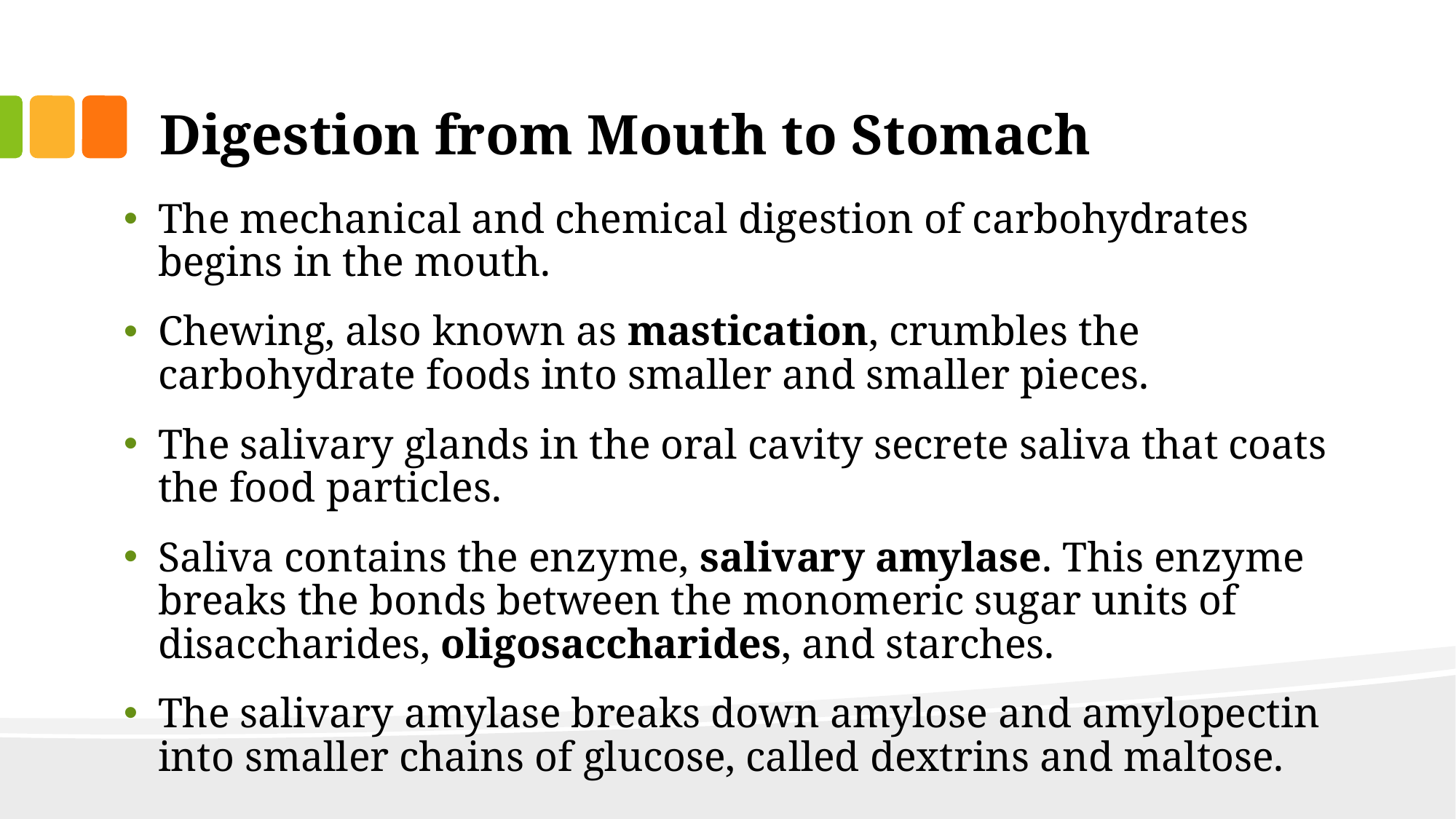

# Digestion from Mouth to Stomach
The mechanical and chemical digestion of carbohydrates begins in the mouth.
Chewing, also known as mastication, crumbles the carbohydrate foods into smaller and smaller pieces.
The salivary glands in the oral cavity secrete saliva that coats the food particles.
Saliva contains the enzyme, salivary amylase. This enzyme breaks the bonds between the monomeric sugar units of disaccharides, oligosaccharides, and starches.
The salivary amylase breaks down amylose and amylopectin into smaller chains of glucose, called dextrins and maltose.